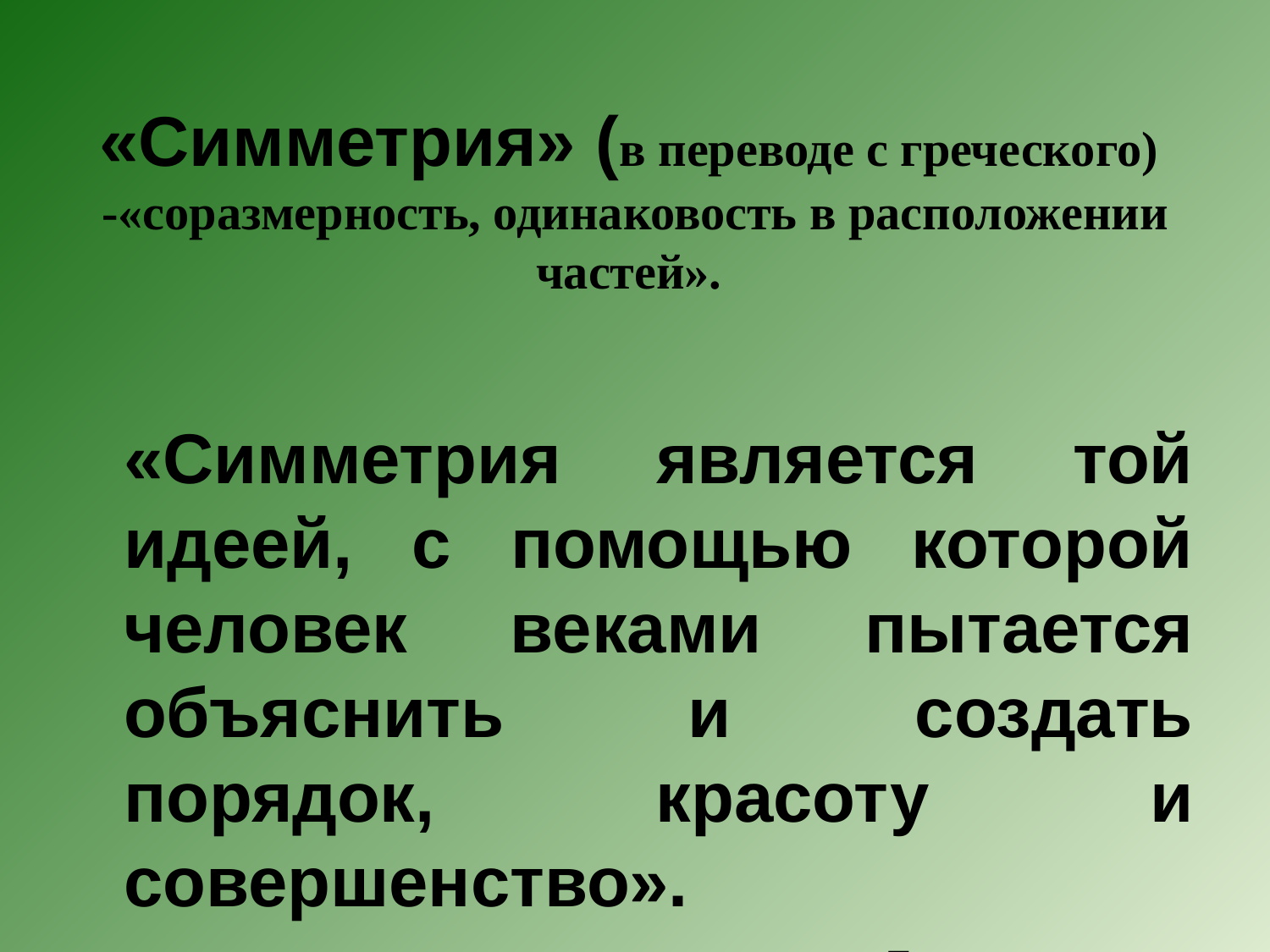

# «Симметрия» (в переводе с греческого)  -«соразмерность, одинаковость в расположении частей».
	«Симметрия является той идеей, с помощью которой человек веками пытается объяснить и создать порядок, красоту и совершенство».
							Герман Вейль